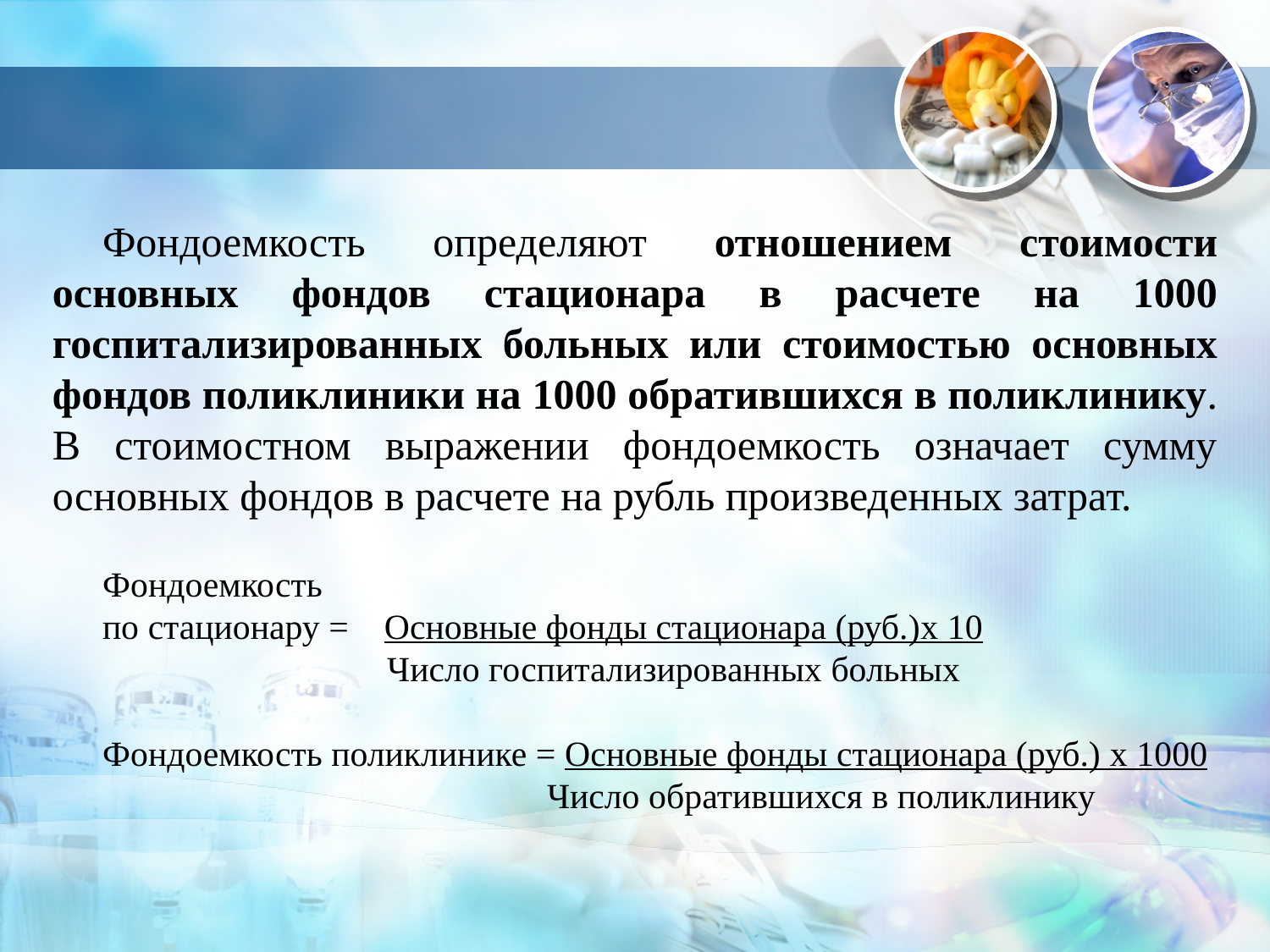

Фондоемкость определяют отношением стоимости основных фондов стационара в расчете на 1000 госпитализированных больных или стоимостью основных фондов поликлиники на 1000 обратившихся в поликлинику. В стоимостном выражении фондоемкость означает сумму основных фондов в расчете на рубль произведенных затрат.

Фондоемкость
по стационару =    Основные фонды стационара (руб.)x 10
                                Число госпитализированных больных

Фондоемкость поликлинике = Основные фонды стационара (руб.) x 1000
                                                  Число обратившихся в поликлинику